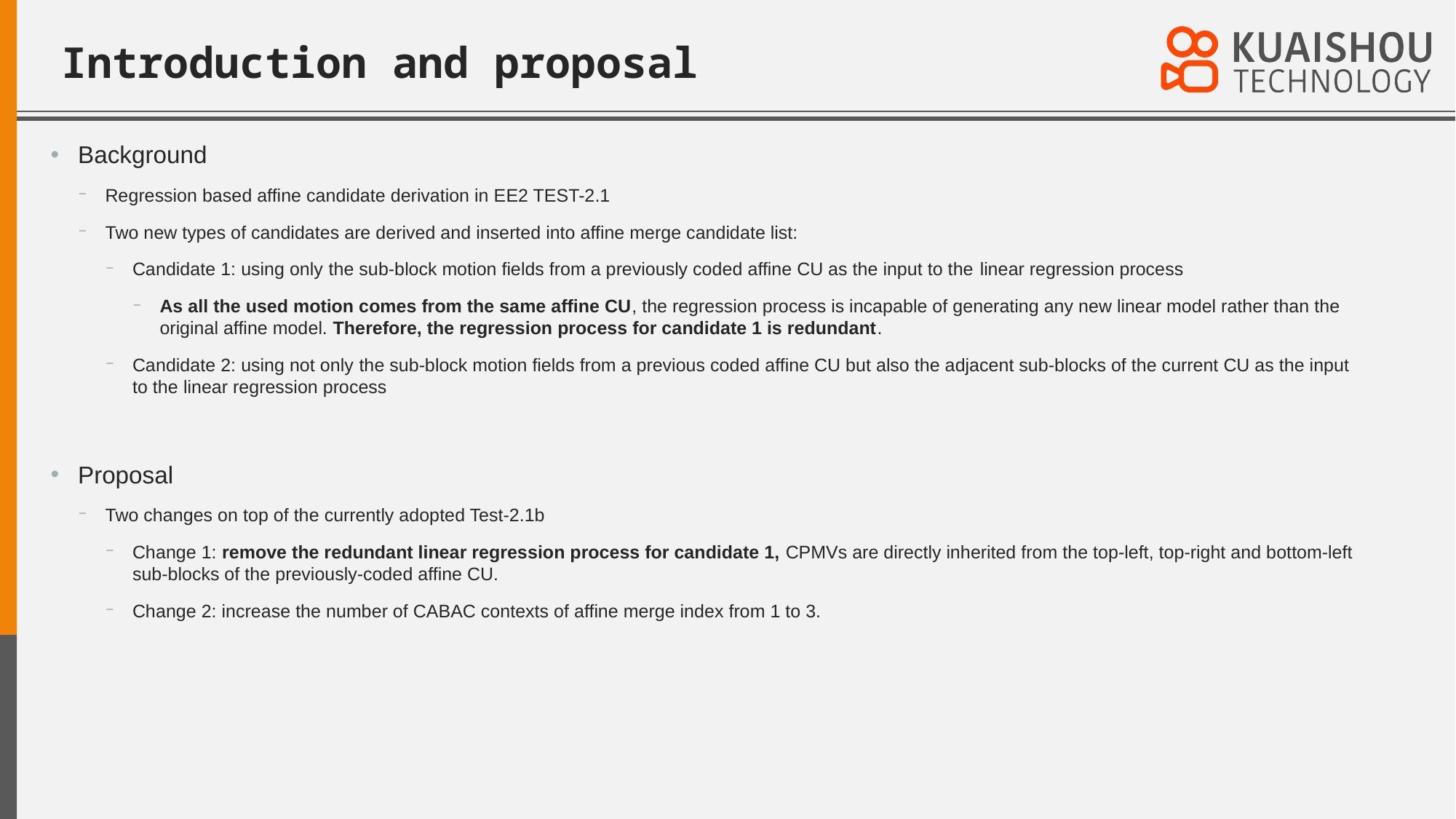

# Introduction and proposal
Background
Regression based affine candidate derivation in EE2 TEST-2.1
Two new types of candidates are derived and inserted into affine merge candidate list:
Candidate 1: using only the sub-block motion fields from a previously coded affine CU as the input to the linear regression process
As all the used motion comes from the same affine CU, the regression process is incapable of generating any new linear model rather than the original affine model. Therefore, the regression process for candidate 1 is redundant.
Candidate 2: using not only the sub-block motion fields from a previous coded affine CU but also the adjacent sub-blocks of the current CU as the input to the linear regression process

Proposal
Two changes on top of the currently adopted Test-2.1b
Change 1: remove the redundant linear regression process for candidate 1, CPMVs are directly inherited from the top-left, top-right and bottom-left sub-blocks of the previously-coded affine CU.
Change 2: increase the number of CABAC contexts of affine merge index from 1 to 3.